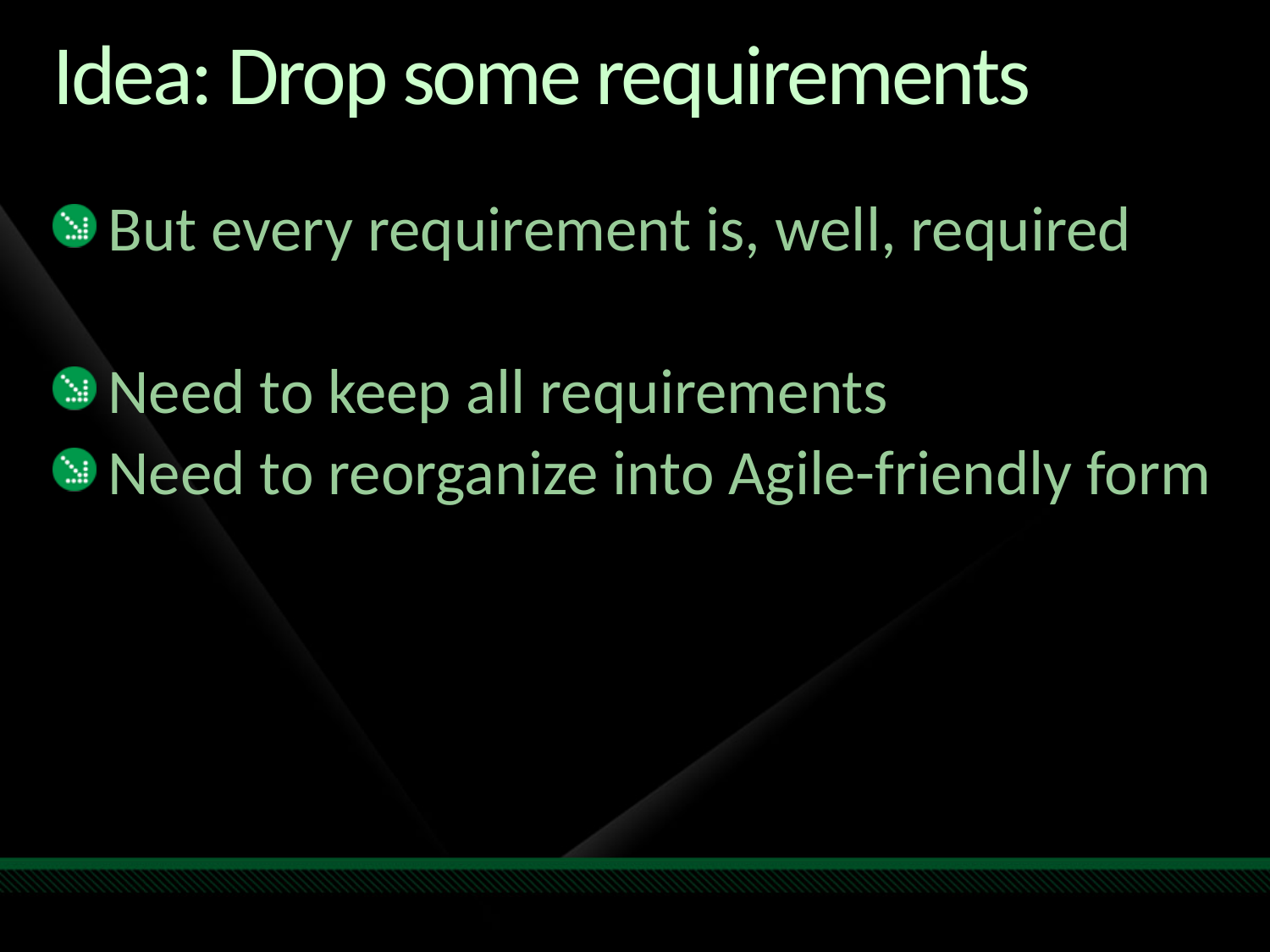

# Idea: Drop some requirements
But every requirement is, well, required

Need to keep all requirements
Need to reorganize into Agile-friendly form